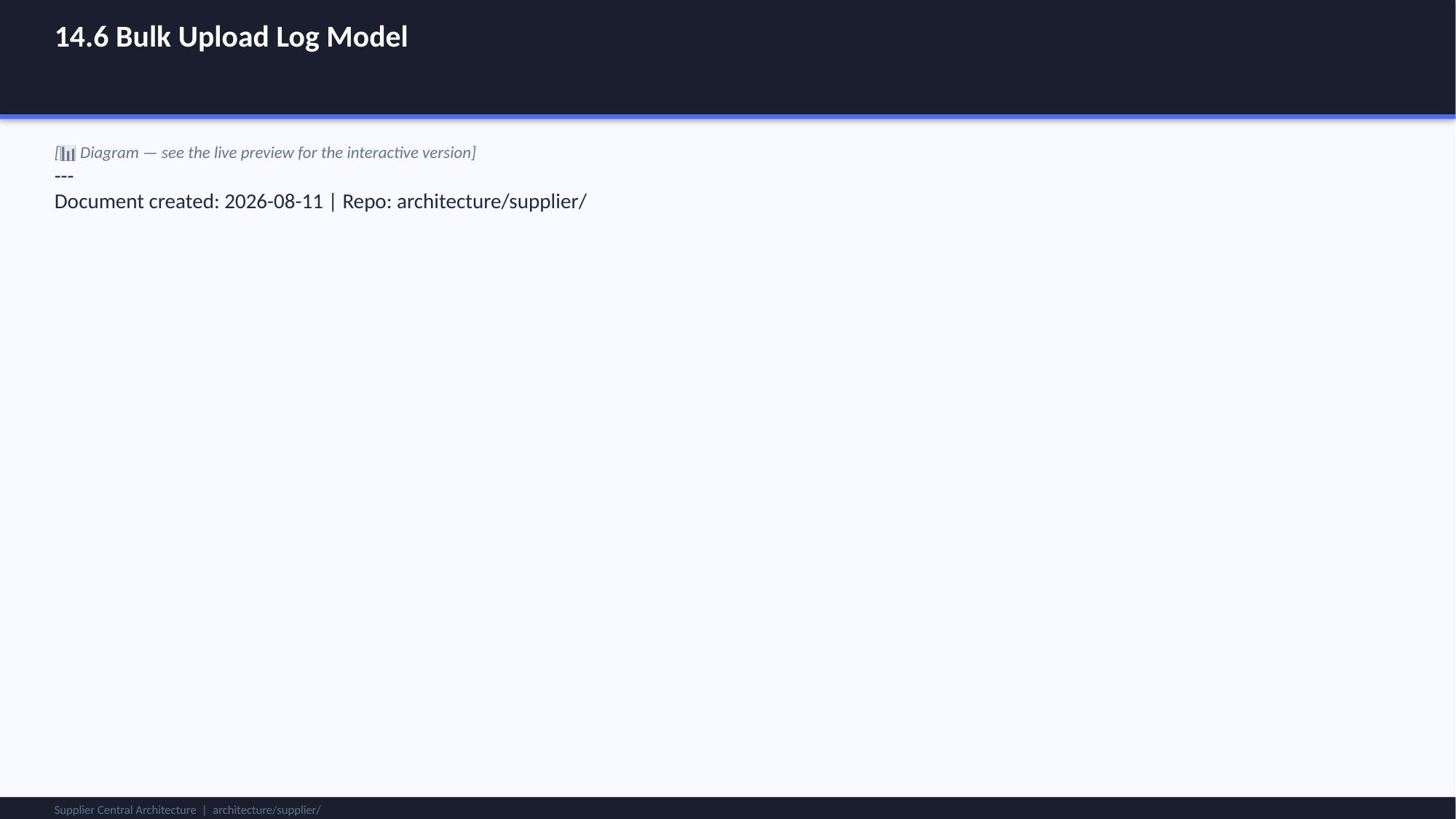

14.6 Bulk Upload Log Model

[📊 Diagram — see the live preview for the interactive version]
---
Document created: 2026-08-11 | Repo: architecture/supplier/

Supplier Central Architecture  |  architecture/supplier/